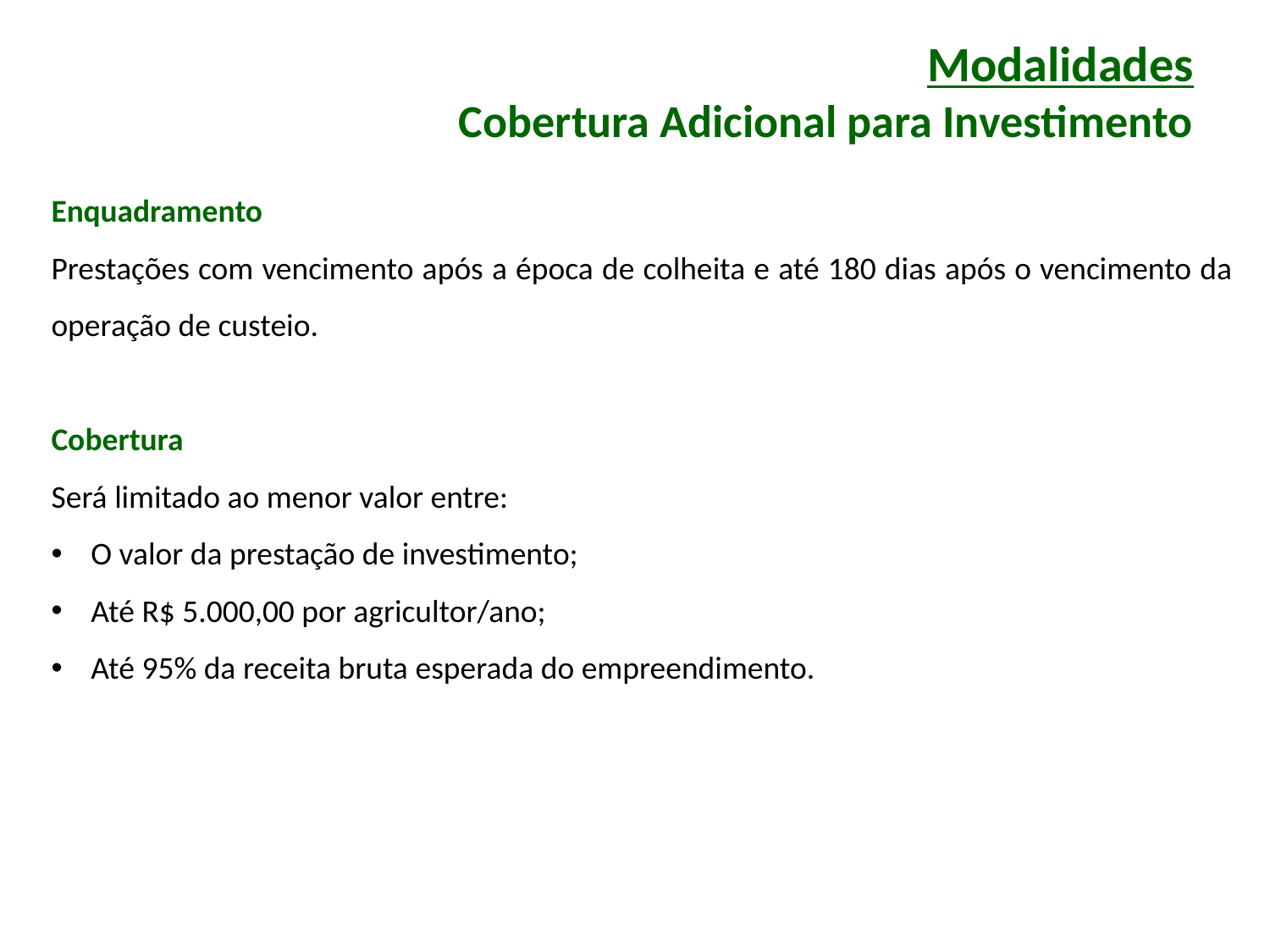

Modalidades
Cobertura Adicional para Investimento
SEGURO DA AGRICULTURA FAMILIAR
Enquadramento
Prestações com vencimento após a época de colheita e até 180 dias após o vencimento da operação de custeio.

Cobertura
Será limitado ao menor valor entre:
O valor da prestação de investimento;
Até R$ 5.000,00 por agricultor/ano;
Até 95% da receita bruta esperada do empreendimento.

Ministério do
Desenvolvimento Agrário
Secretaria da
Agricultura Familiar